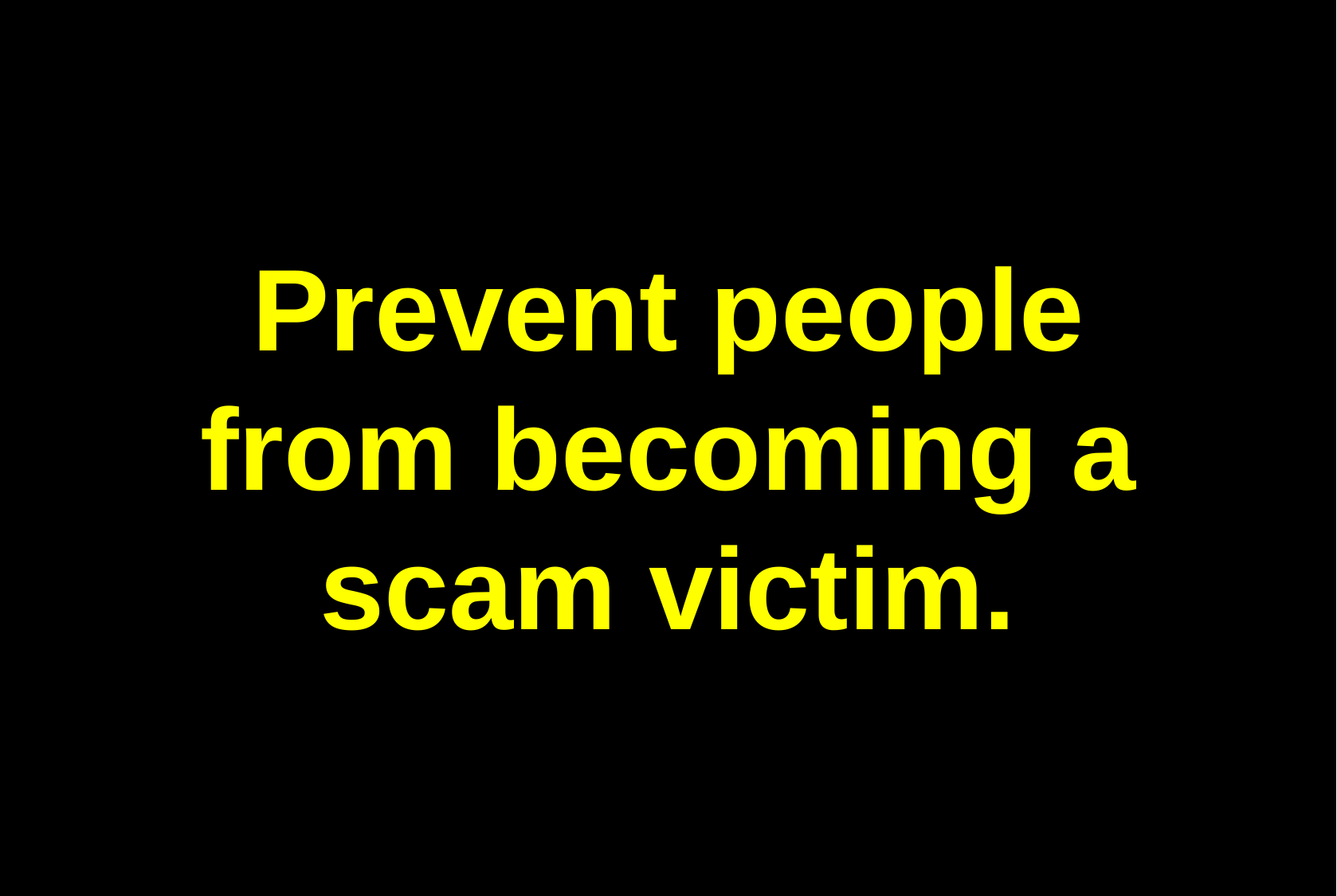

Prevent people from becoming a scam victim.